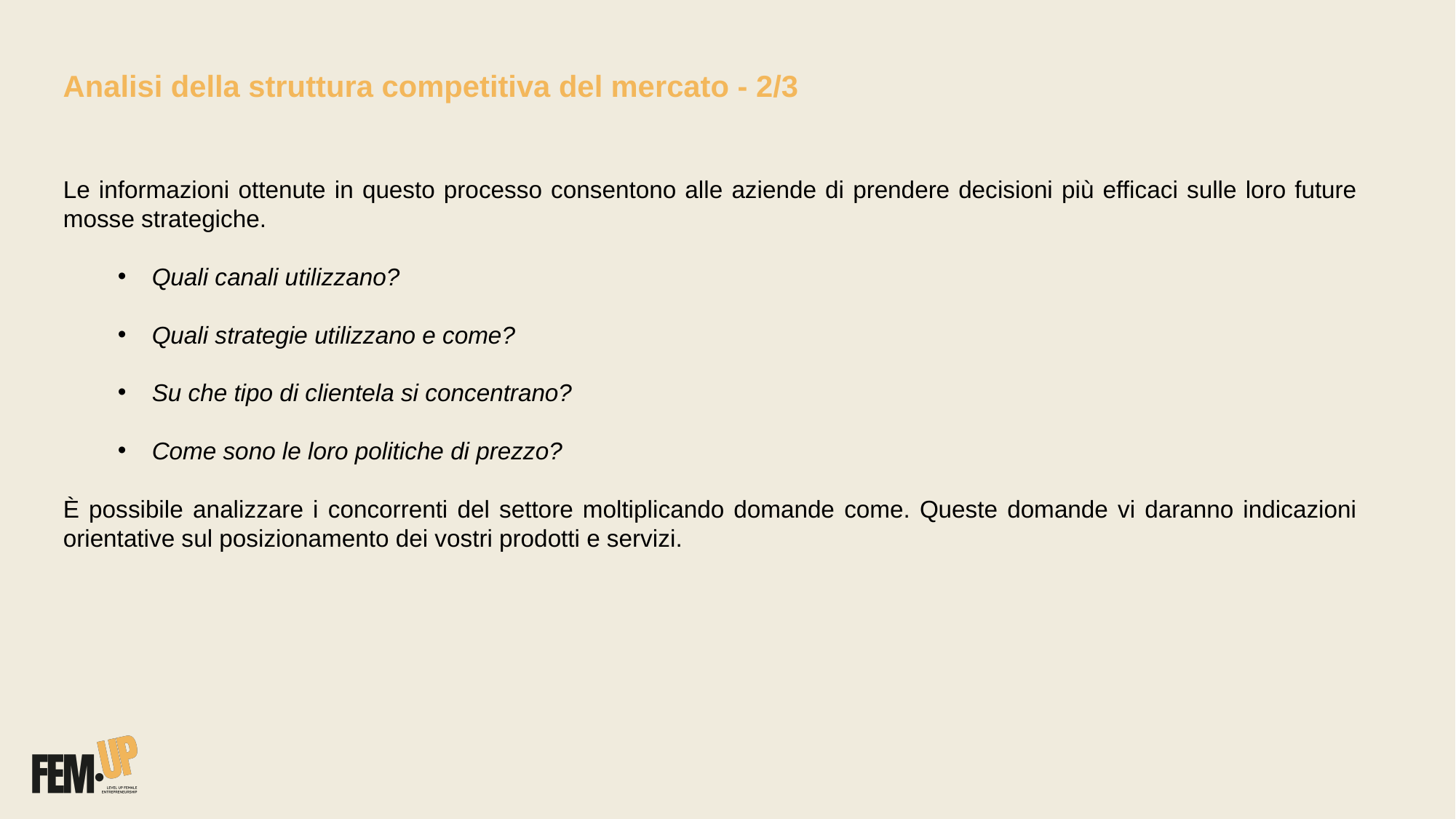

Analisi della struttura competitiva del mercato - 2/3

Le informazioni ottenute in questo processo consentono alle aziende di prendere decisioni più efficaci sulle loro future mosse strategiche.

Quali canali utilizzano?

Quali strategie utilizzano e come?

Su che tipo di clientela si concentrano?

Come sono le loro politiche di prezzo?

È possibile analizzare i concorrenti del settore moltiplicando domande come. Queste domande vi daranno indicazioni orientative sul posizionamento dei vostri prodotti e servizi.